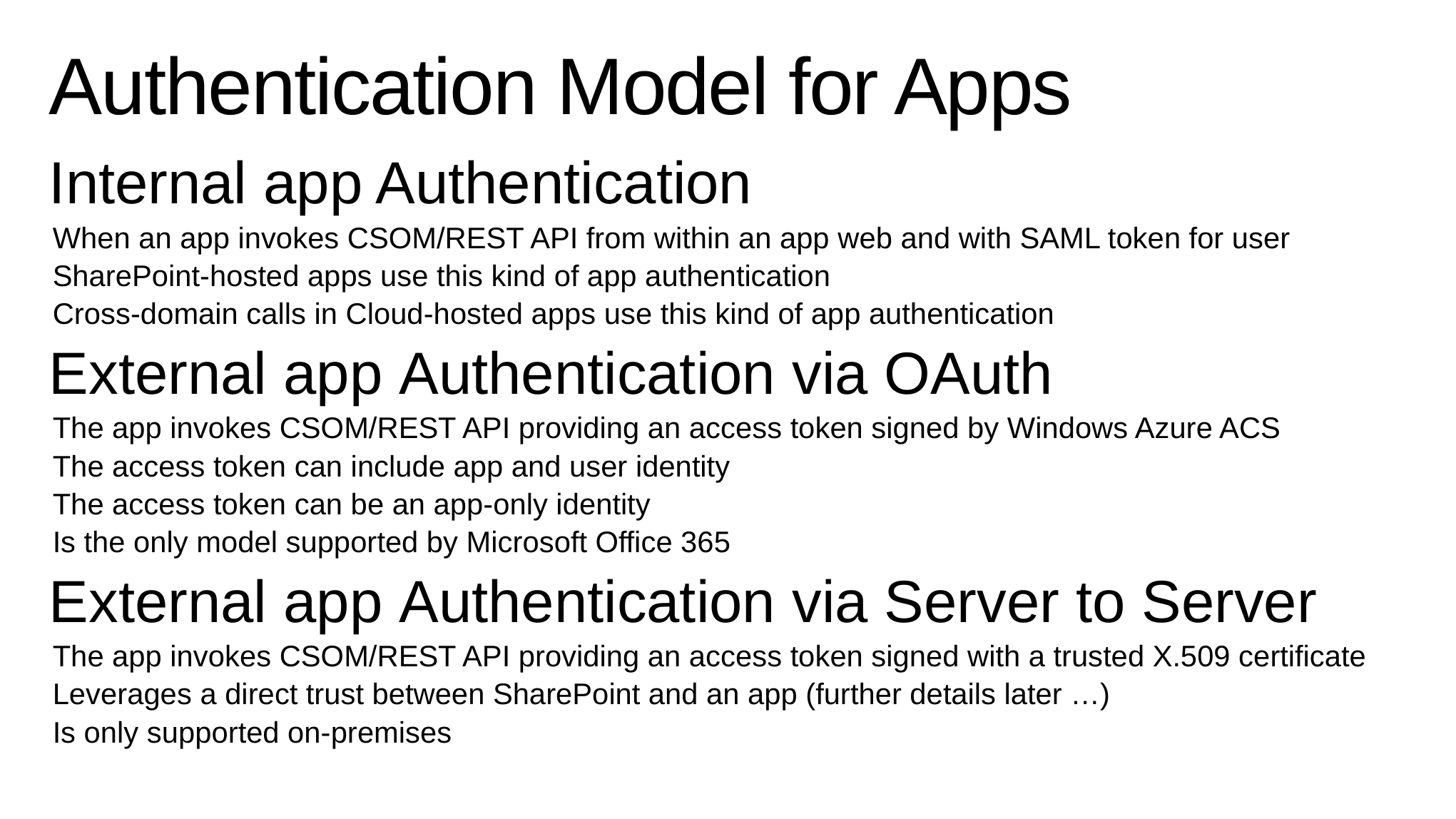

# Authentication Model for Apps
Internal app Authentication
When an app invokes CSOM/REST API from within an app web and with SAML token for user
SharePoint-hosted apps use this kind of app authentication
Cross-domain calls in Cloud-hosted apps use this kind of app authentication
External app Authentication via OAuth
The app invokes CSOM/REST API providing an access token signed by Windows Azure ACS
The access token can include app and user identity
The access token can be an app-only identity
Is the only model supported by Microsoft Office 365
External app Authentication via Server to Server
The app invokes CSOM/REST API providing an access token signed with a trusted X.509 certificate
Leverages a direct trust between SharePoint and an app (further details later …)
Is only supported on-premises